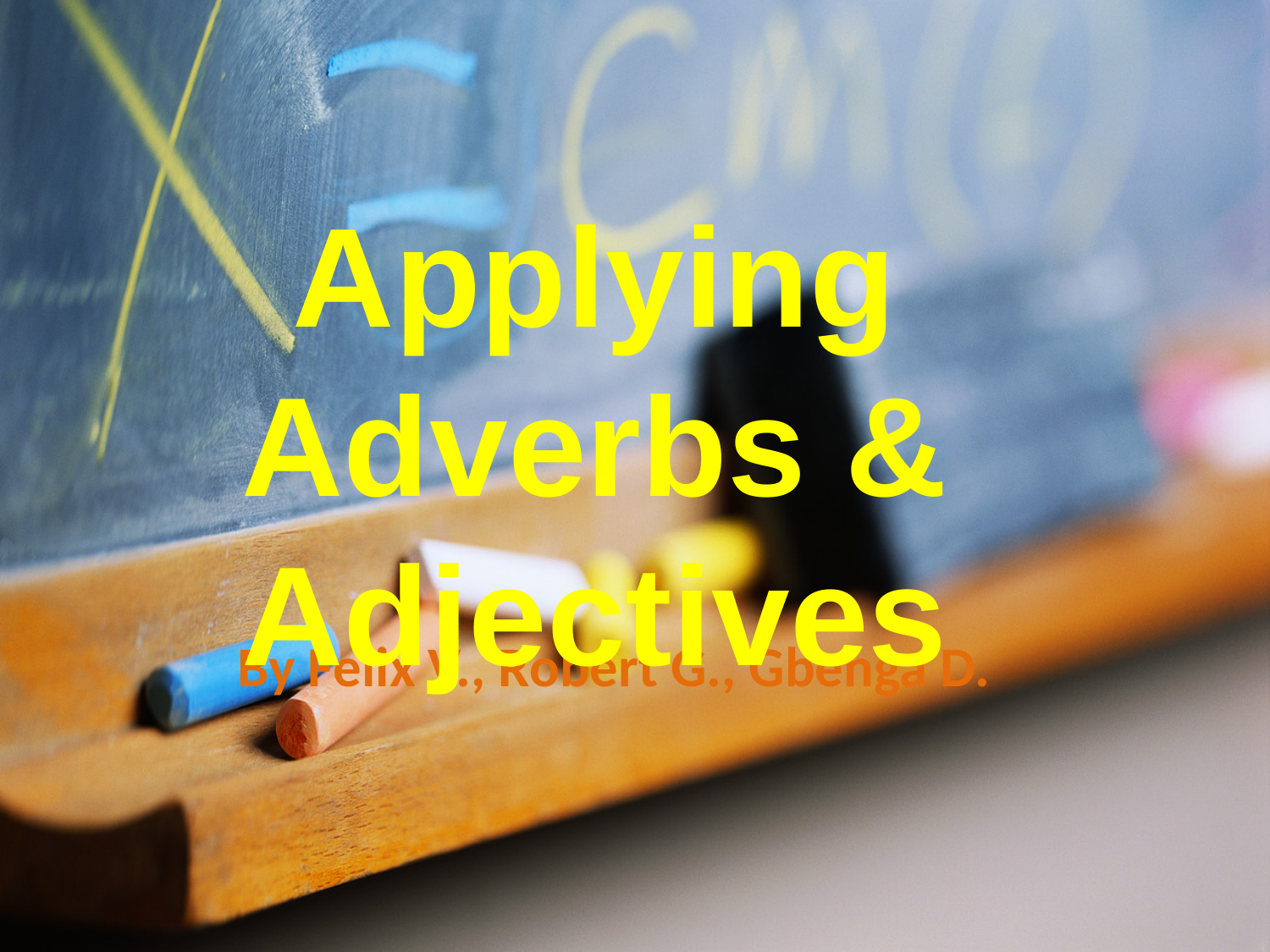

Applying Adverbs & Adjectives
By Felix V., Robert G., Gbenga D.